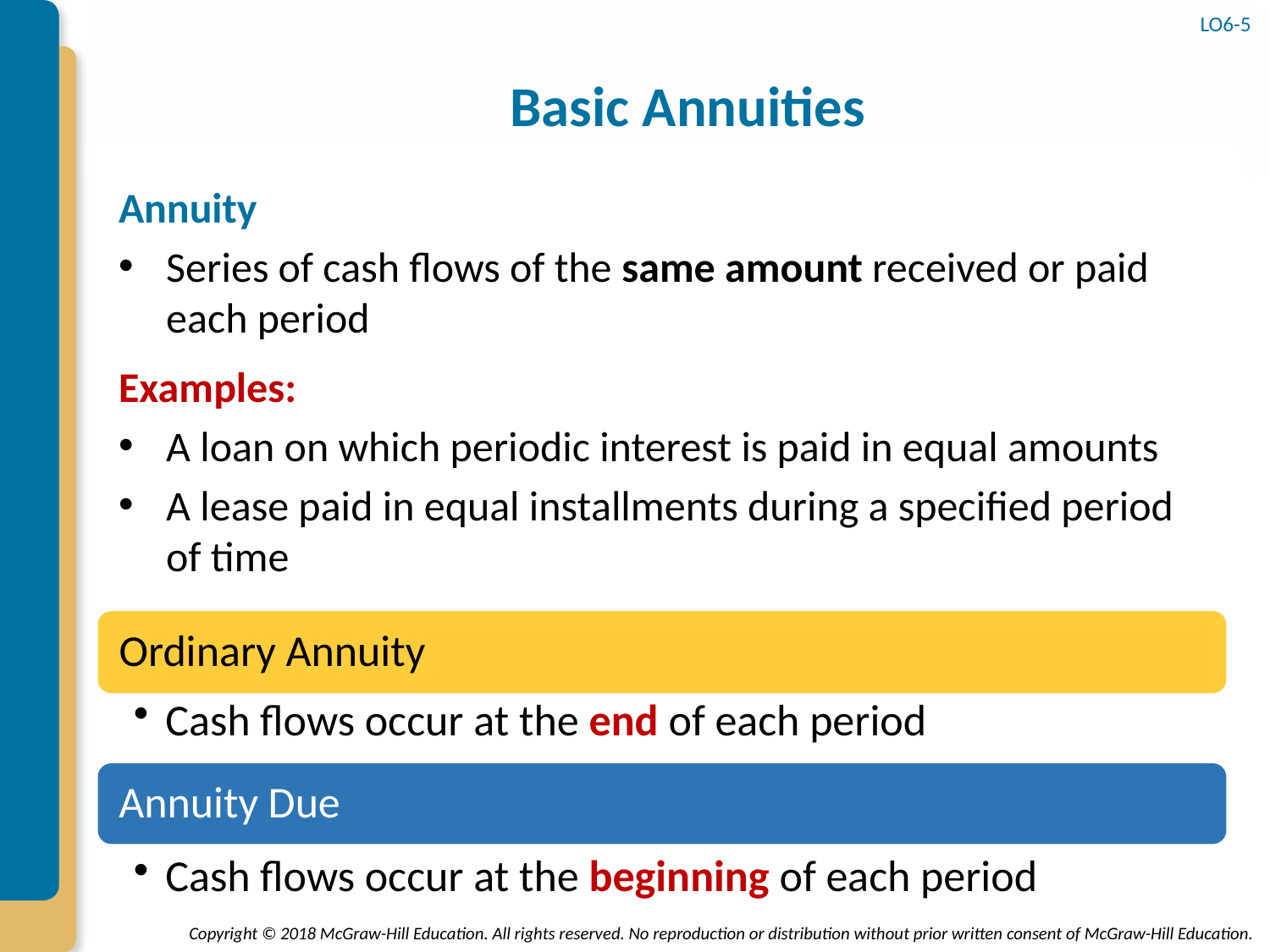

LO6-5
# Basic Annuities
Annuity
Series of cash flows of the same amount received or paid each period
Examples:
A loan on which periodic interest is paid in equal amounts
A lease paid in equal installments during a specified period of time
Ordinary Annuity
Cash flows occur at the end of each period
Annuity Due
Cash flows occur at the beginning of each period